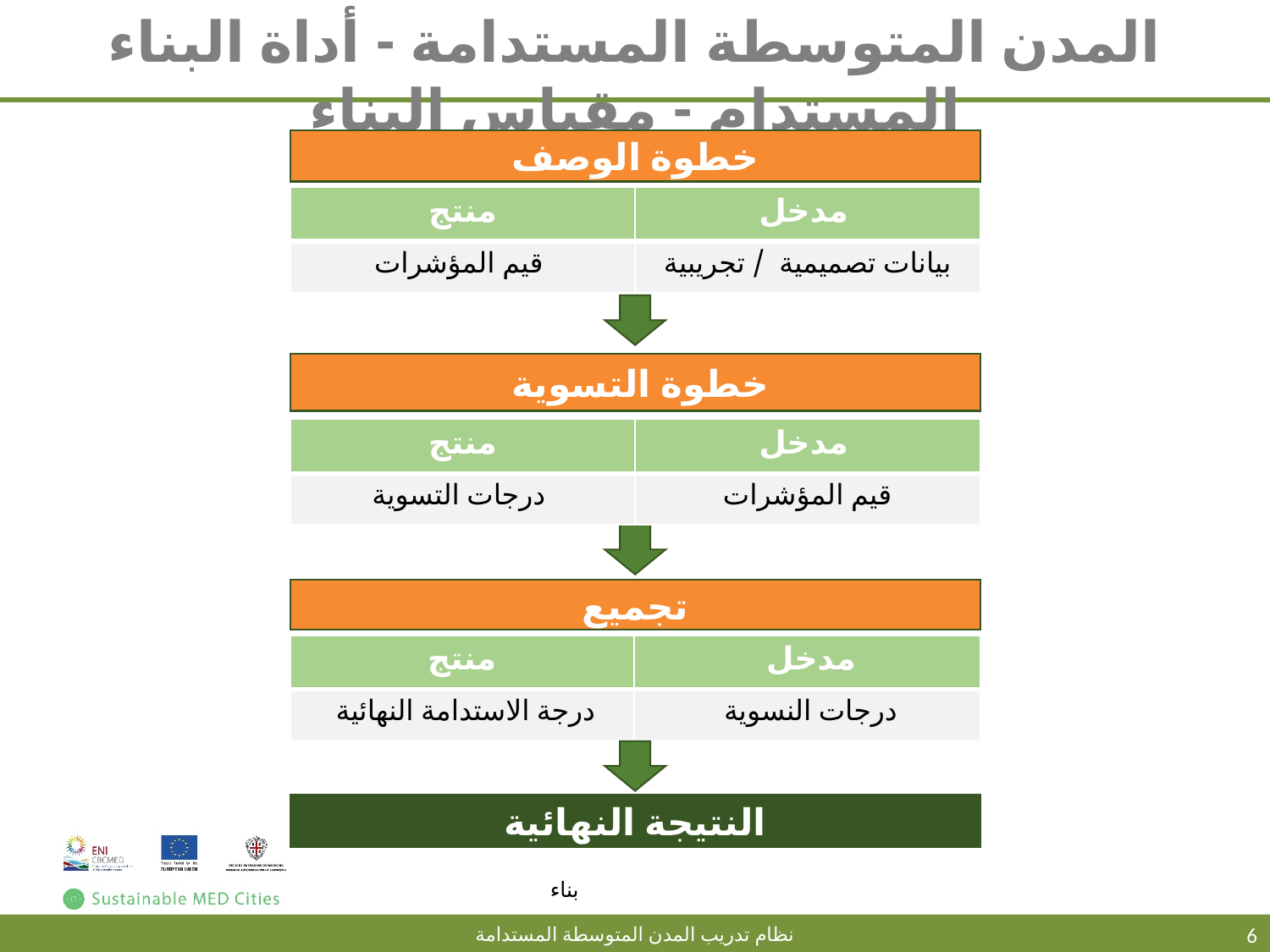

# المدن المتوسطة المستدامة - أداة البناء المستدام - مقياس البناء
خطوة الوصف
| منتج | مدخل |
| --- | --- |
| قيم المؤشرات | بيانات تصميمية / تجريبية |

 خطوة التسوية
| منتج | مدخل |
| --- | --- |
| درجات التسوية | قيم المؤشرات |

تجميع
| منتج | مدخل |
| --- | --- |
| درجة الاستدامة النهائية | درجات النسوية |

النتيجة النهائية

6